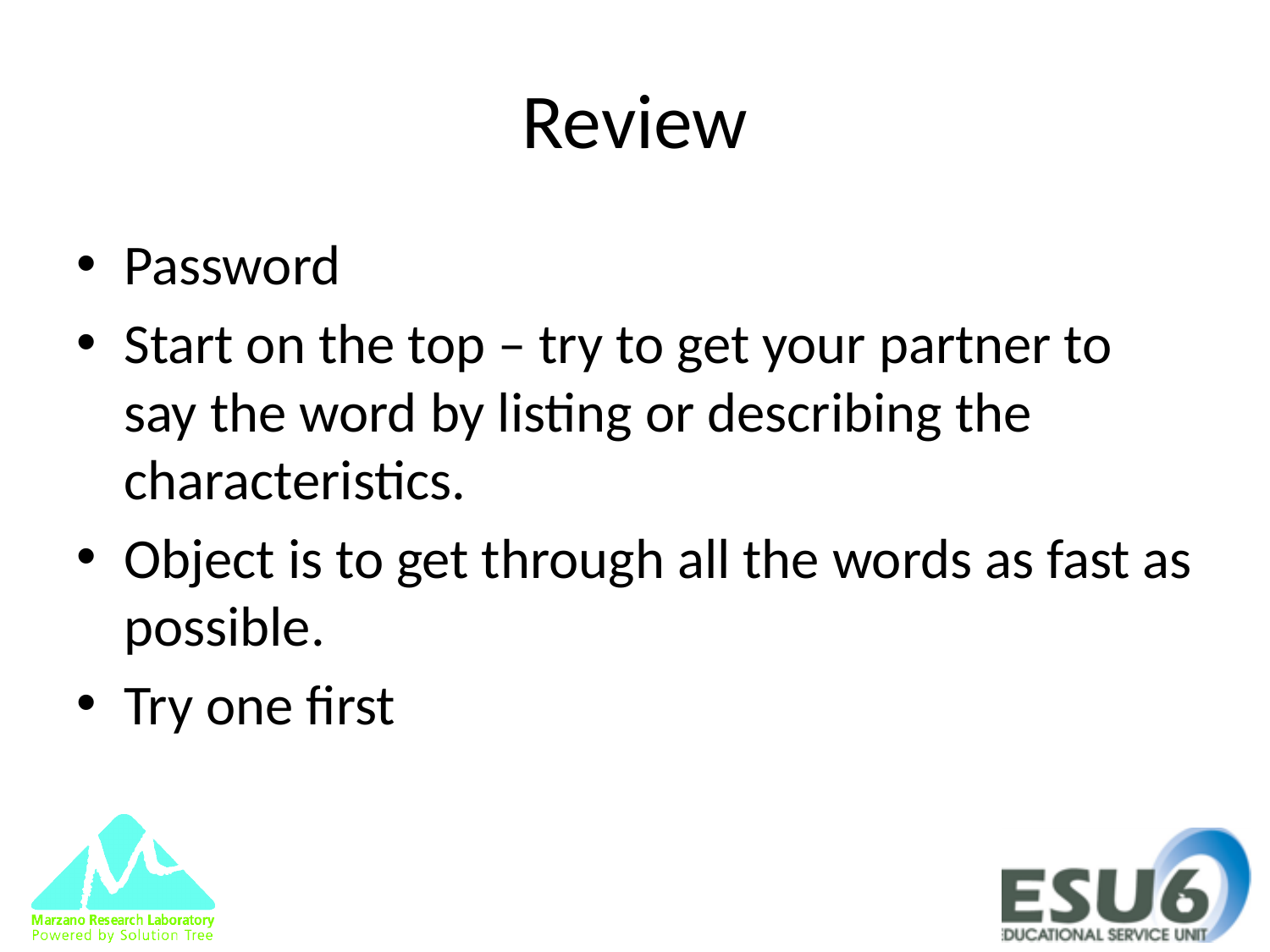

# Review
Password
Start on the top – try to get your partner to say the word by listing or describing the characteristics.
Object is to get through all the words as fast as possible.
Try one first